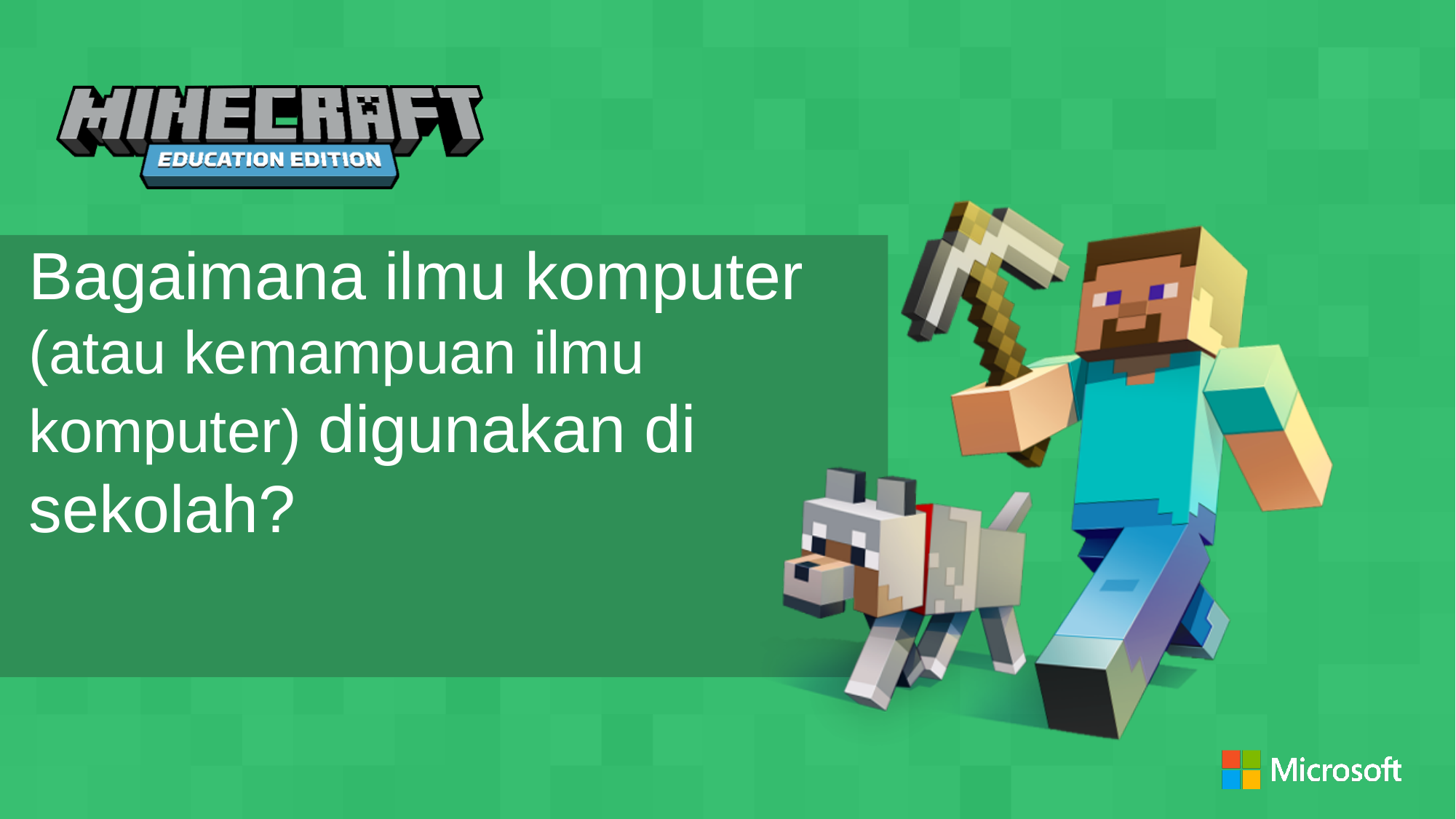

Bagaimana ilmu komputer (atau kemampuan ilmu komputer) digunakan di sekolah?